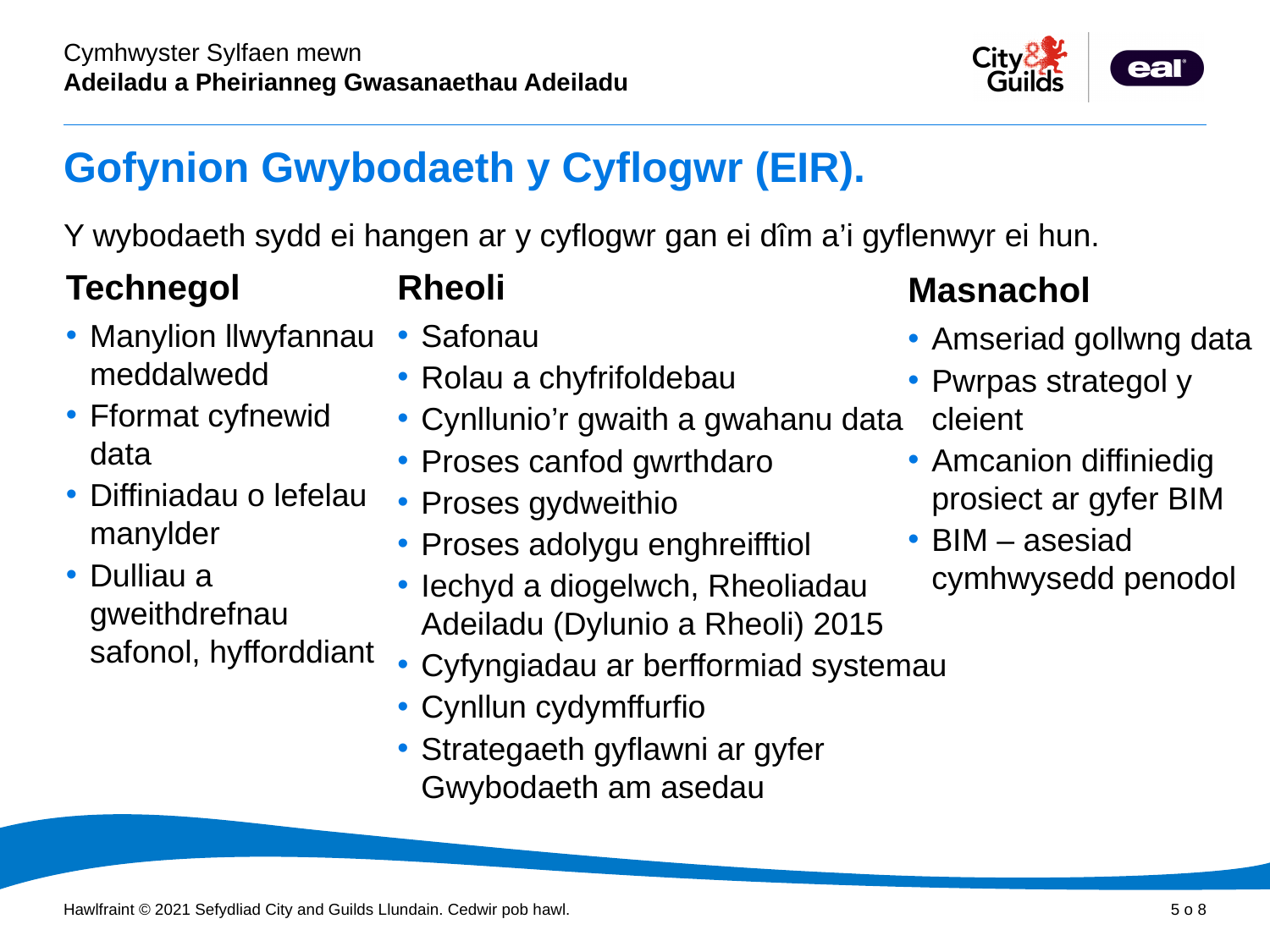

# Gofynion Gwybodaeth y Cyflogwr (EIR).
Y wybodaeth sydd ei hangen ar y cyflogwr gan ei dîm a’i gyflenwyr ei hun.
Technegol
Manylion llwyfannau meddalwedd
Fformat cyfnewid data
Diffiniadau o lefelau manylder
Dulliau a gweithdrefnau safonol, hyfforddiant
Rheoli
Safonau
Rolau a chyfrifoldebau
Cynllunio’r gwaith a gwahanu data
Proses canfod gwrthdaro
Proses gydweithio
Proses adolygu enghreifftiol
Iechyd a diogelwch, Rheoliadau Adeiladu (Dylunio a Rheoli) 2015
Cyfyngiadau ar berfformiad systemau
Cynllun cydymffurfio
Strategaeth gyflawni ar gyfer Gwybodaeth am asedau
Masnachol
Amseriad gollwng data
Pwrpas strategol y cleient
Amcanion diffiniedig prosiect ar gyfer BIM
BIM – asesiad cymhwysedd penodol